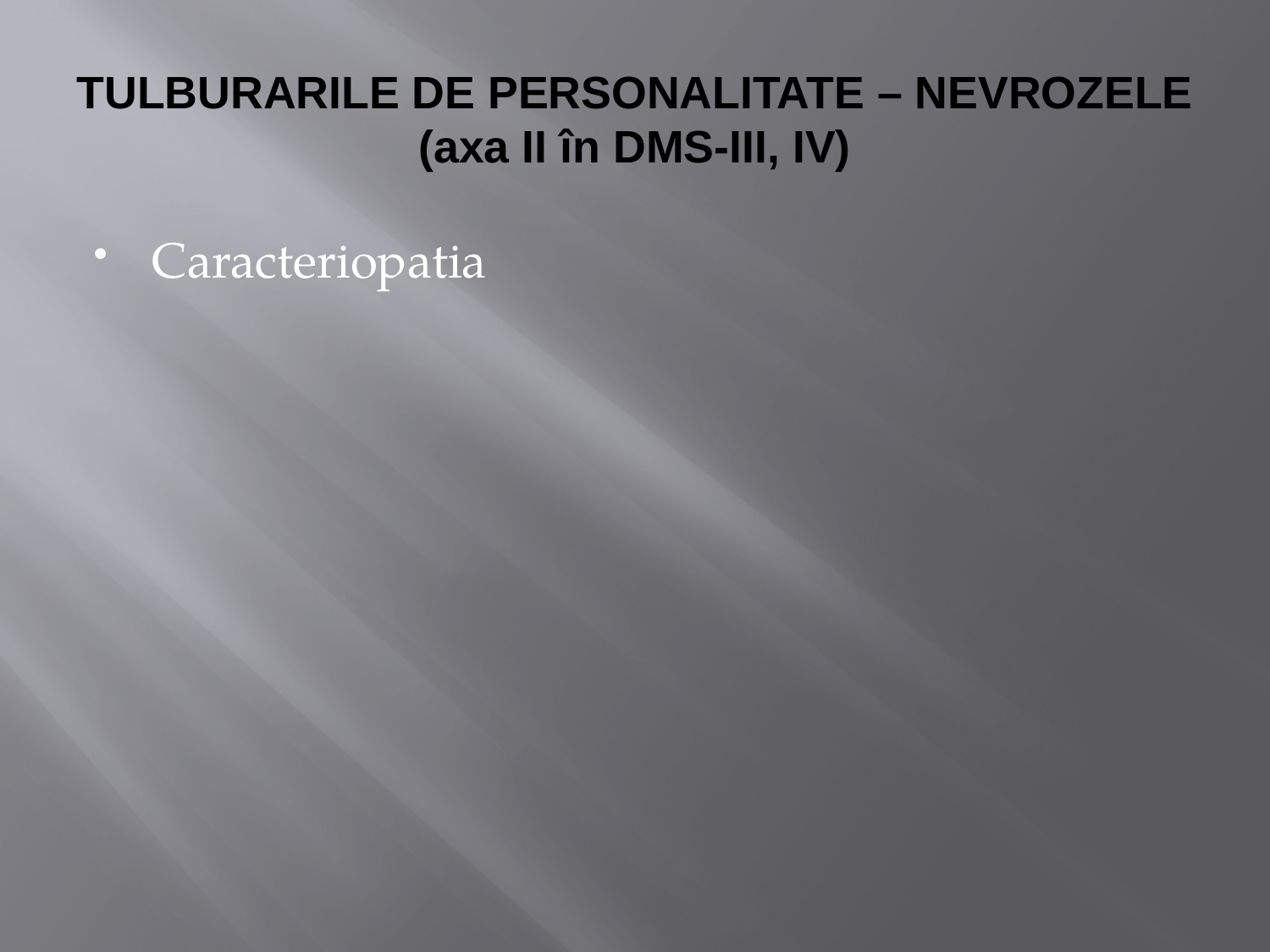

# TULBURARILE DE PERSONALITATE – NEVROZELE (axa II în DMS-III, IV)
Caracteriopatia